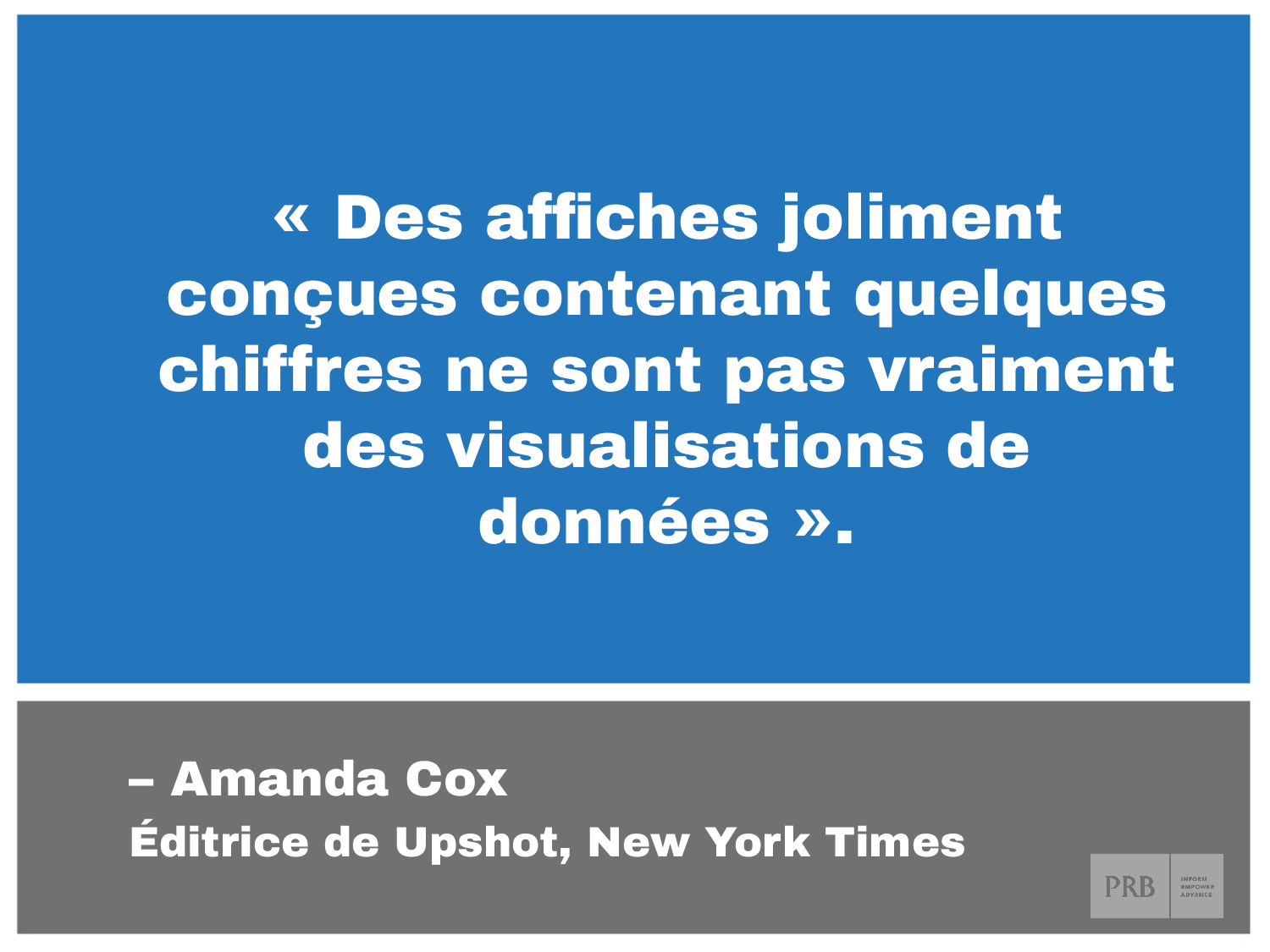

« Des affiches joliment conçues contenant quelques chiffres ne sont pas vraiment des visualisations de données ».

– Amanda Cox
Éditrice de Upshot, New York Times